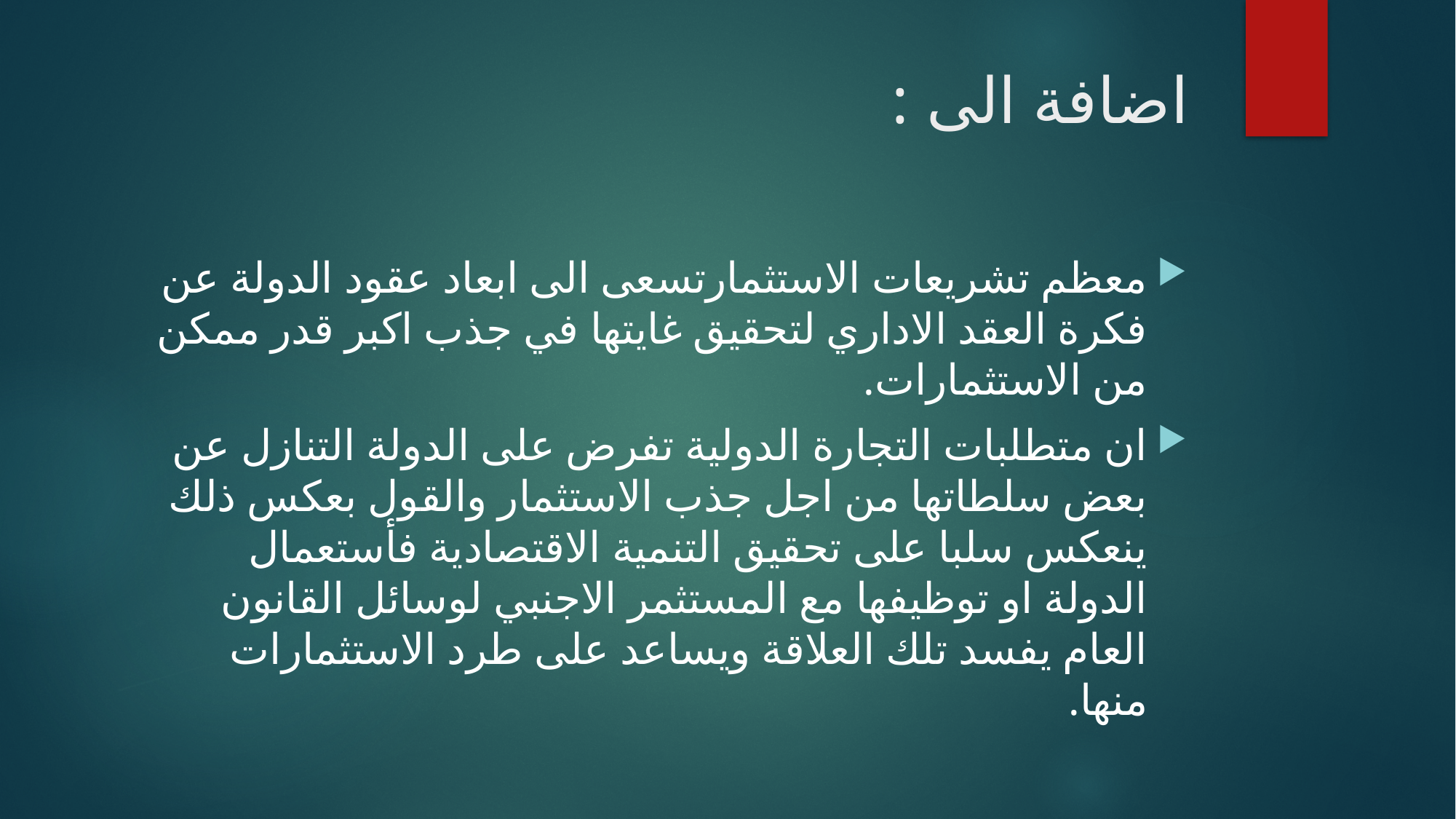

# اضافة الى :
معظم تشريعات الاستثمارتسعى الى ابعاد عقود الدولة عن فكرة العقد الاداري لتحقيق غايتها في جذب اكبر قدر ممكن من الاستثمارات.
ان متطلبات التجارة الدولية تفرض على الدولة التنازل عن بعض سلطاتها من اجل جذب الاستثمار والقول بعكس ذلك ينعكس سلبا على تحقيق التنمية الاقتصادية فأستعمال الدولة او توظيفها مع المستثمر الاجنبي لوسائل القانون العام يفسد تلك العلاقة ويساعد على طرد الاستثمارات منها.